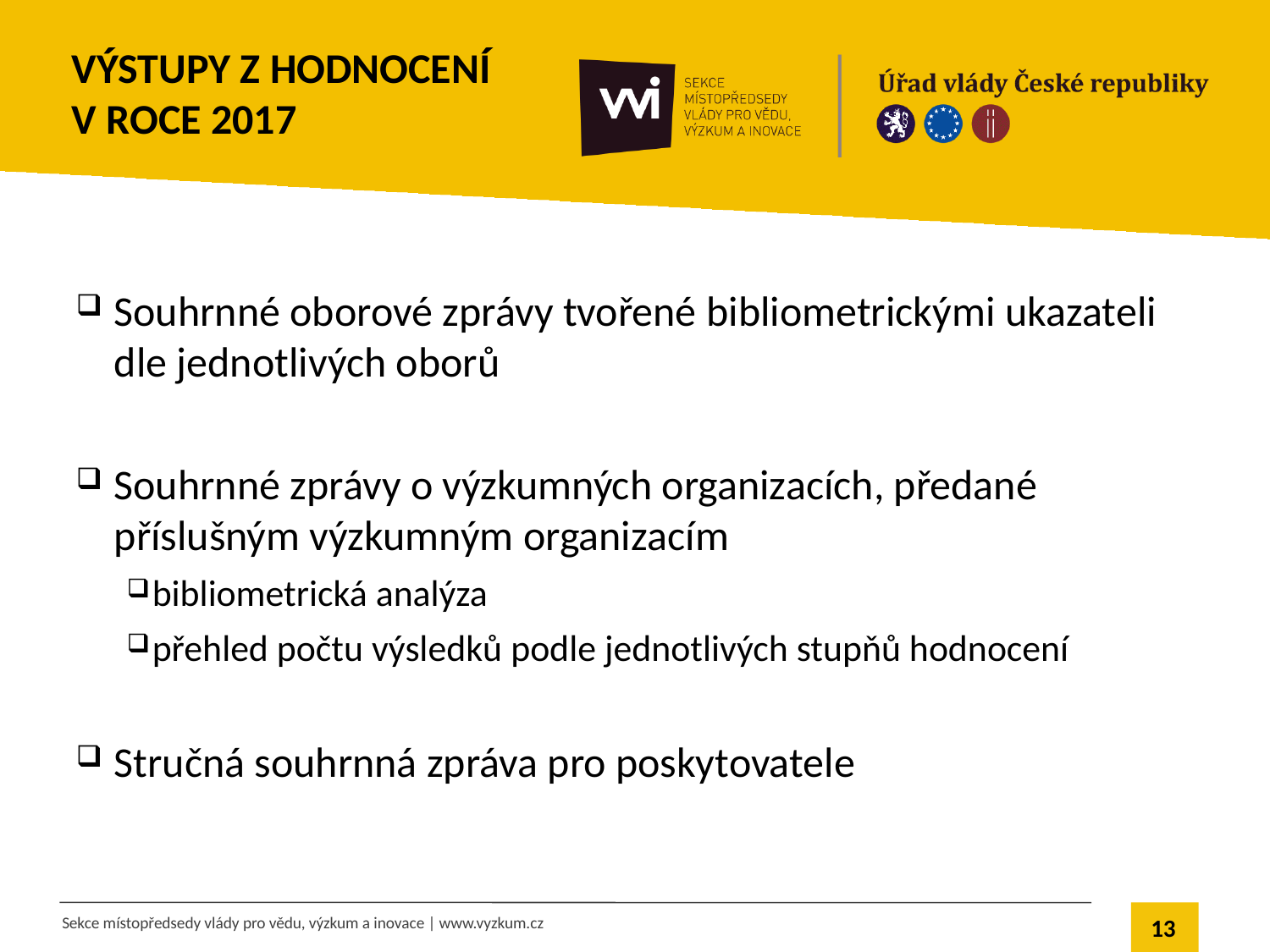

# Výstupy z hodnocení v roce 2017
Souhrnné oborové zprávy tvořené bibliometrickými ukazateli dle jednotlivých oborů

Souhrnné zprávy o výzkumných organizacích, předané příslušným výzkumným organizacím
bibliometrická analýza
přehled počtu výsledků podle jednotlivých stupňů hodnocení

Stručná souhrnná zpráva pro poskytovatele
13